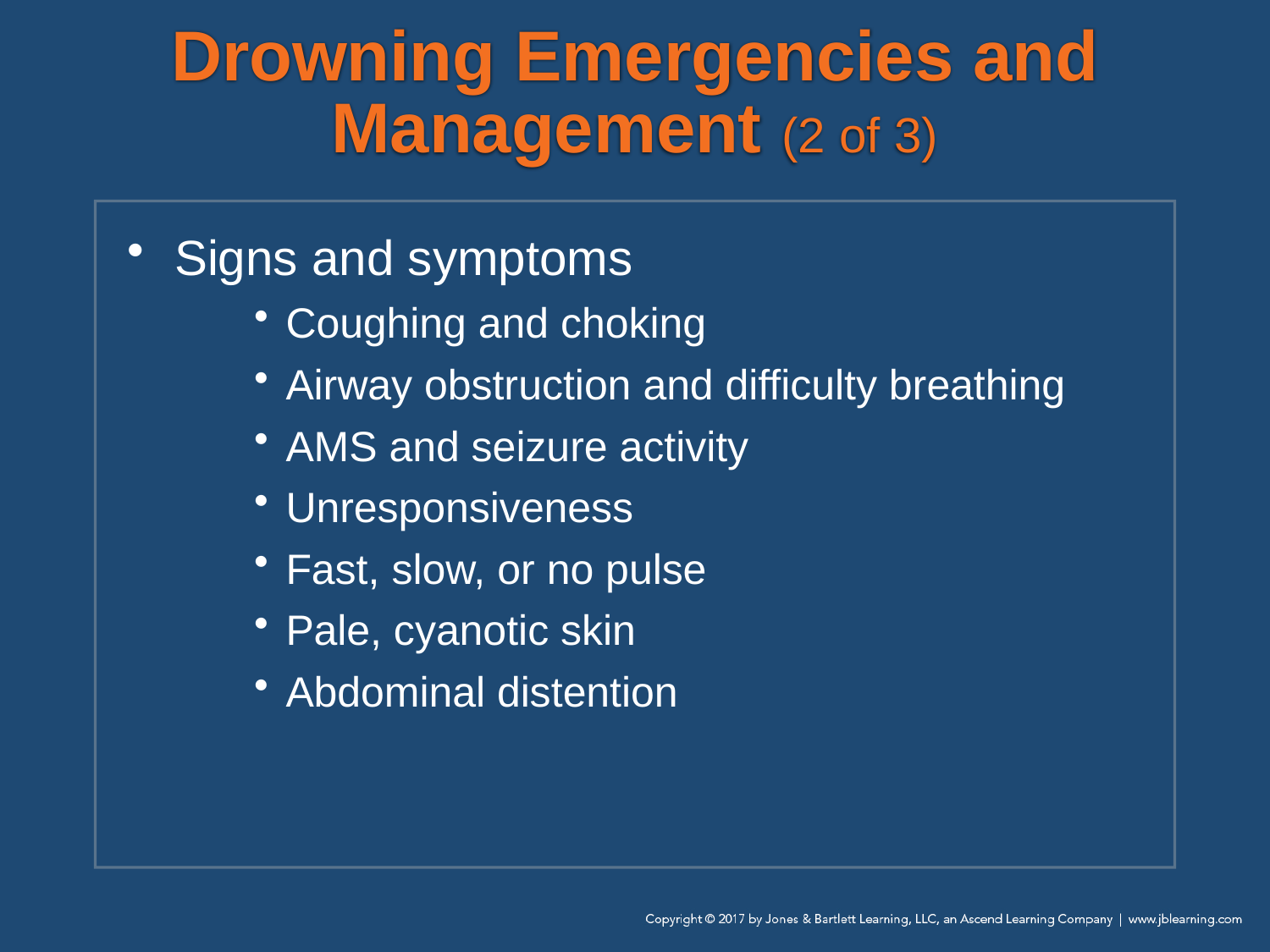

# Drowning Emergencies and Management (2 of 3)
Signs and symptoms
Coughing and choking
Airway obstruction and difficulty breathing
AMS and seizure activity
Unresponsiveness
Fast, slow, or no pulse
Pale, cyanotic skin
Abdominal distention